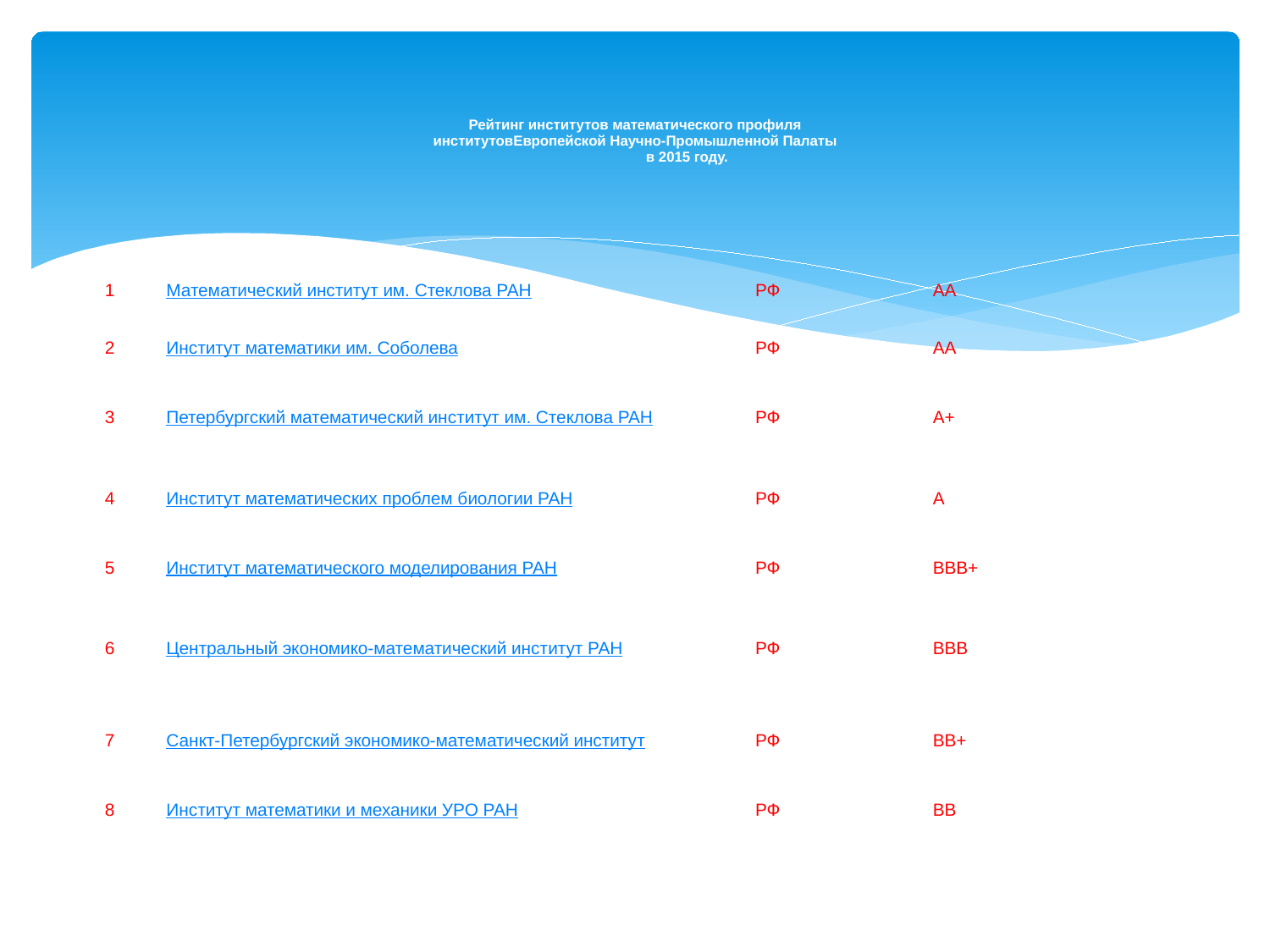

# Рейтинг институтов математического профиля институтовЕвропейской Научно-Промышленной Палаты в 2015 году.
| 1 | Математический институт им. Стеклова РАН | РФ | АА |
| --- | --- | --- | --- |
| 2 | Институт математики им. Соболева | РФ | АА |
| 3 | Петербургский математический институт им. Стеклова РАН | РФ | А+ |
| 4 | Институт математических проблем биологии РАН | РФ | А |
| 5 | Институт математического моделирования РАН | РФ | BBB+ |
| 6 | Центральный экономико-математический институт РАН | РФ | BBB |
| 7 | Санкт-Петербургский экономико-математический институт | РФ | BB+ |
| 8 | Институт математики и механики УРО РАН | РФ | BB |